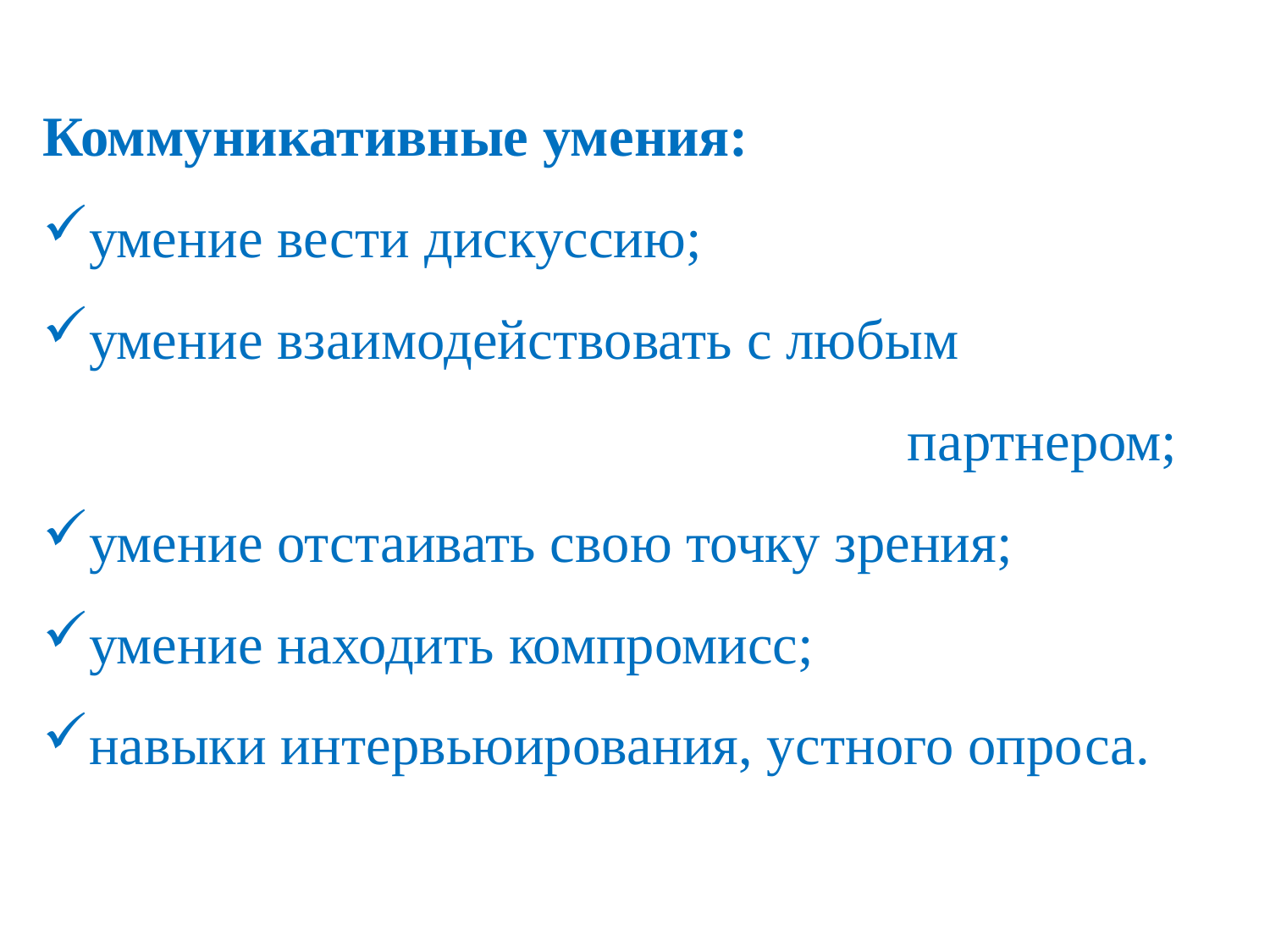

Коммуникативные умения:
умение вести дискуссию;
умение взаимодействовать с любым
                                                             партнером;
умение отстаивать свою точку зрения;
умение находить компромисс;
навыки интервьюирования, устного опроса.